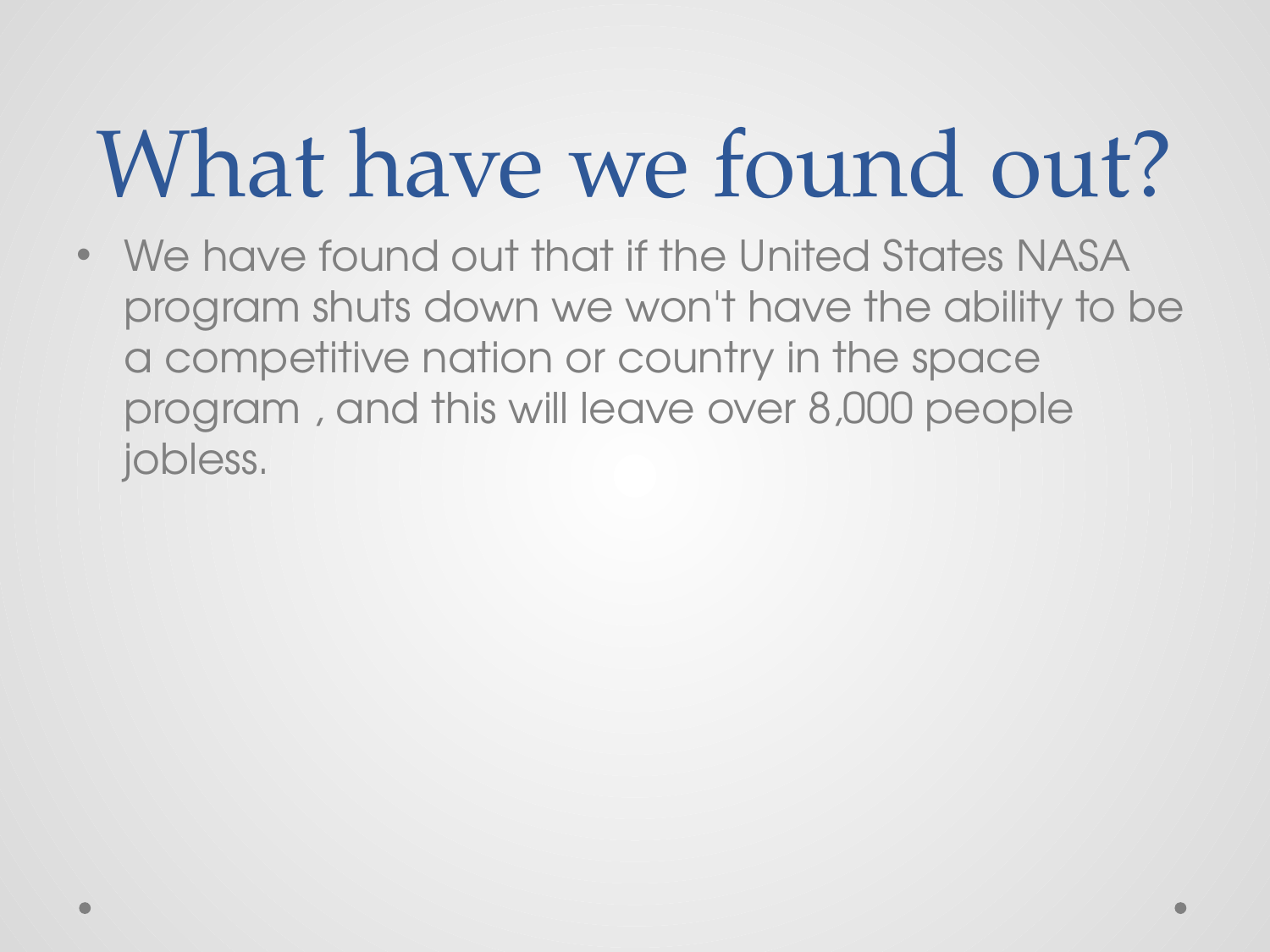

# What have we found out?
We have found out that if the United States NASA program shuts down we won't have the ability to be a competitive nation or country in the space program , and this will leave over 8,000 people jobless.